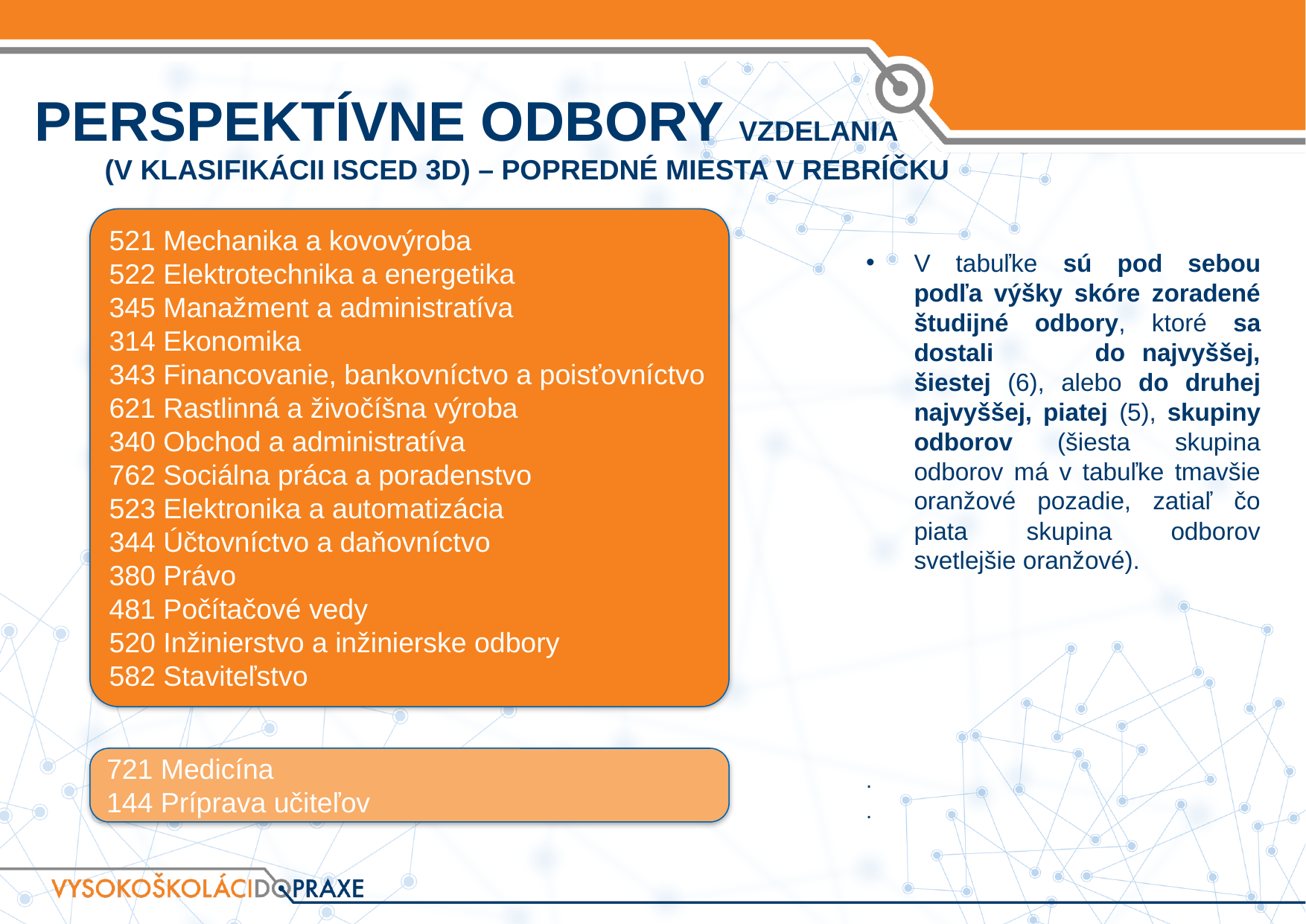

# Perspektívne odbory vzdelania                     (v klasifikácii ISCED 3D) – popredné miesta v rebríčku
521 Mechanika a kovovýroba
522 Elektrotechnika a energetika
345 Manažment a administratíva
314 Ekonomika
343 Financovanie, bankovníctvo a poisťovníctvo
621 Rastlinná a živočíšna výroba
340 Obchod a administratíva
762 Sociálna práca a poradenstvo
523 Elektronika a automatizácia
344 Účtovníctvo a daňovníctvo
380 Právo
481 Počítačové vedy
520 Inžinierstvo a inžinierske odbory
582 Staviteľstvo

V tabuľke sú pod sebou podľa výšky skóre zoradené študijné odbory, ktoré sa dostali      do najvyššej, šiestej (6), alebo do druhej najvyššej, piatej (5), skupiny odborov (šiesta skupina odborov má v tabuľke tmavšie oranžové pozadie, zatiaľ čo piata skupina odborov svetlejšie oranžové).

.
.

721 Medicína
144 Príprava učiteľov